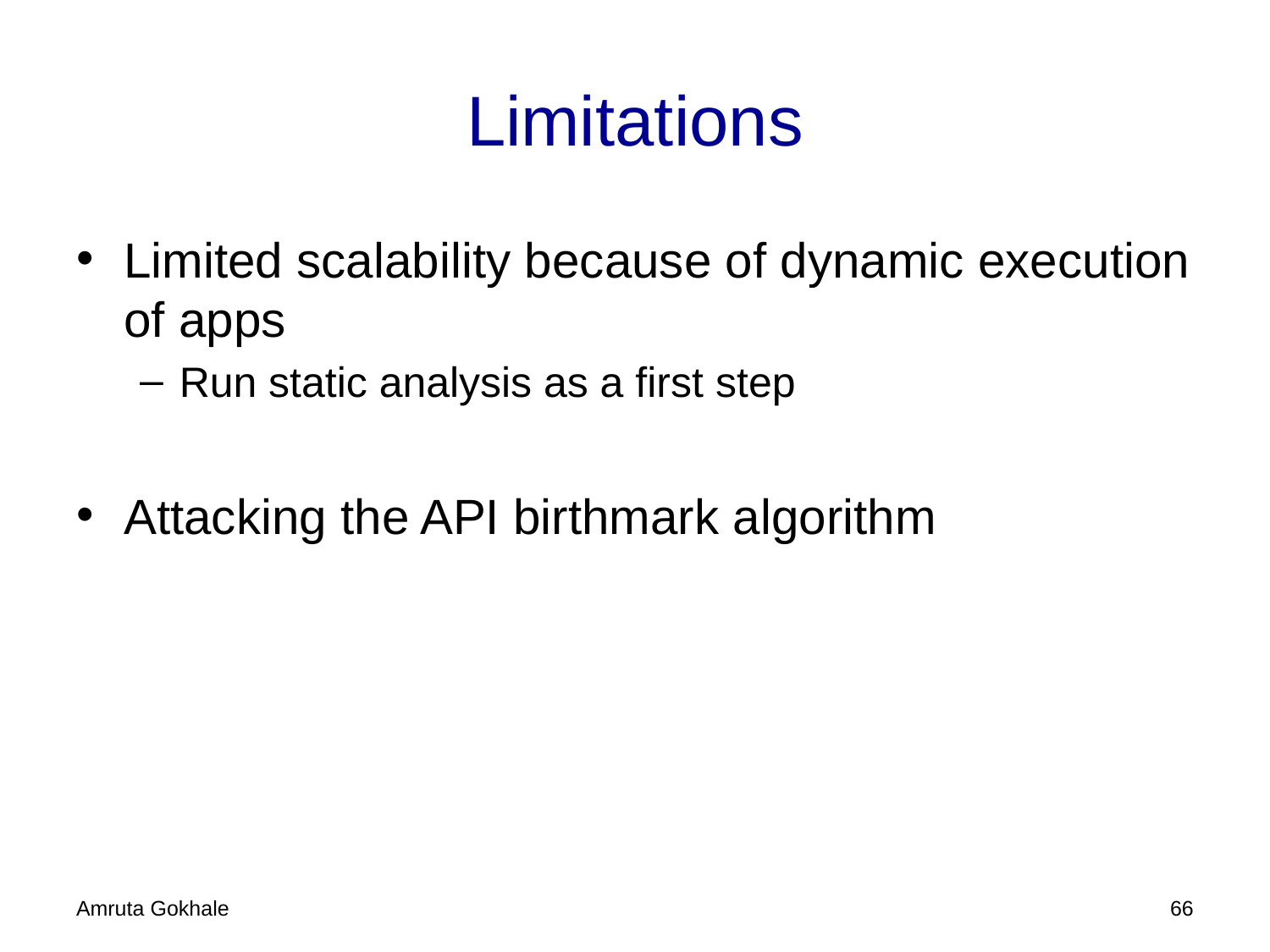

# Limitations
Limited scalability because of dynamic execution of apps
Run static analysis as a first step

Attacking the API birthmark algorithm

Amruta Gokhale
66